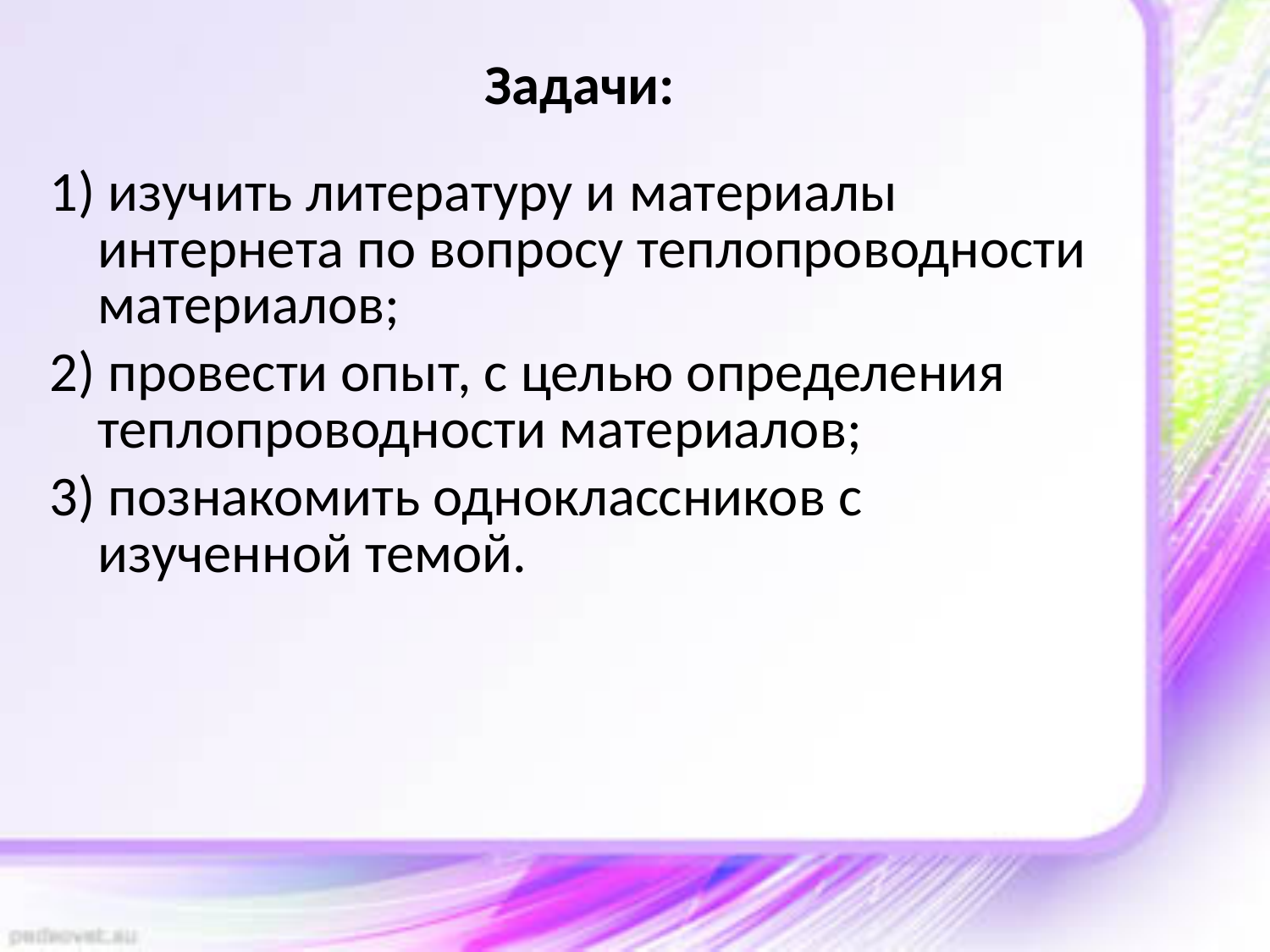

Задачи:

1) изучить литературу и материалы интернета по вопросу теплопроводности материалов;
2) провести опыт, с целью определения теплопроводности материалов;
3) познакомить одноклассников с изученной темой.